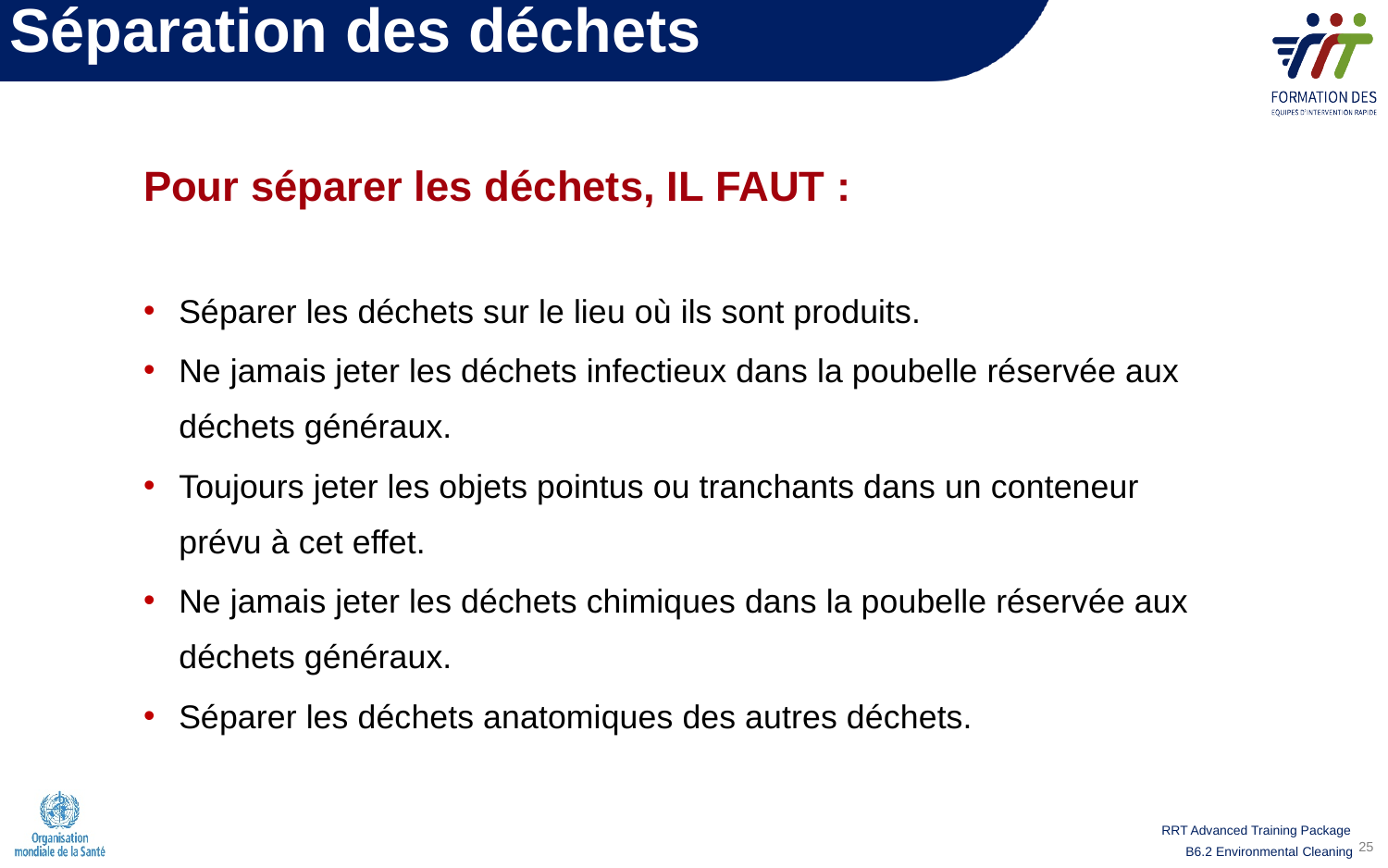

Séparation des déchets
Pour séparer les déchets, IL FAUT :

Séparer les déchets sur le lieu où ils sont produits.
Ne jamais jeter les déchets infectieux dans la poubelle réservée aux déchets généraux.
Toujours jeter les objets pointus ou tranchants dans un conteneur prévu à cet effet.
Ne jamais jeter les déchets chimiques dans la poubelle réservée aux déchets généraux.
Séparer les déchets anatomiques des autres déchets.